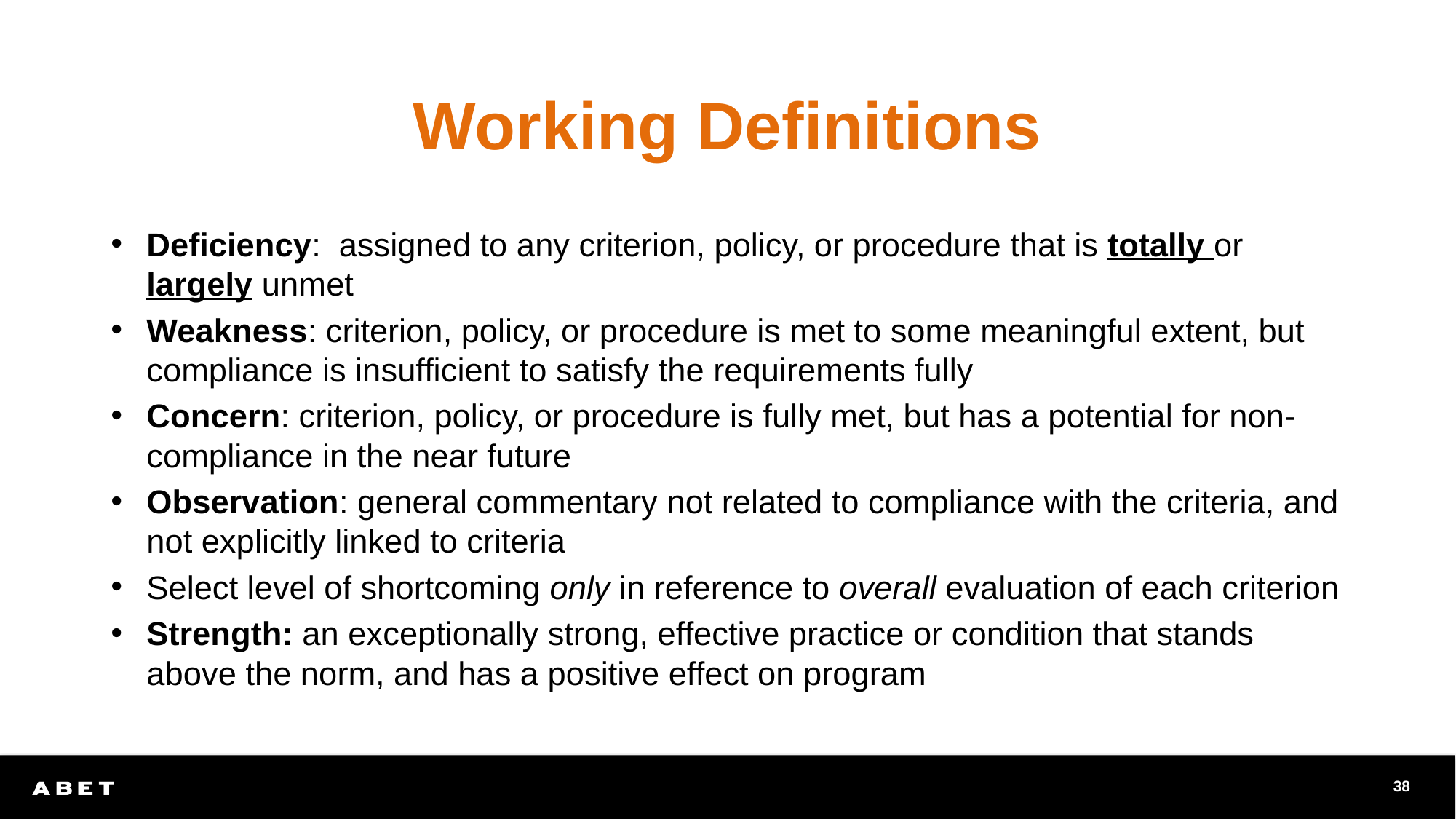

# Working Definitions
Deficiency:  assigned to any criterion, policy, or procedure that is totally or largely unmet
Weakness: criterion, policy, or procedure is met to some meaningful extent, but compliance is insufficient to satisfy the requirements fully
Concern: criterion, policy, or procedure is fully met, but has a potential for non-compliance in the near future
Observation: general commentary not related to compliance with the criteria, and not explicitly linked to criteria
Select level of shortcoming only in reference to overall evaluation of each criterion
Strength: an exceptionally strong, effective practice or condition that stands above the norm, and has a positive effect on program